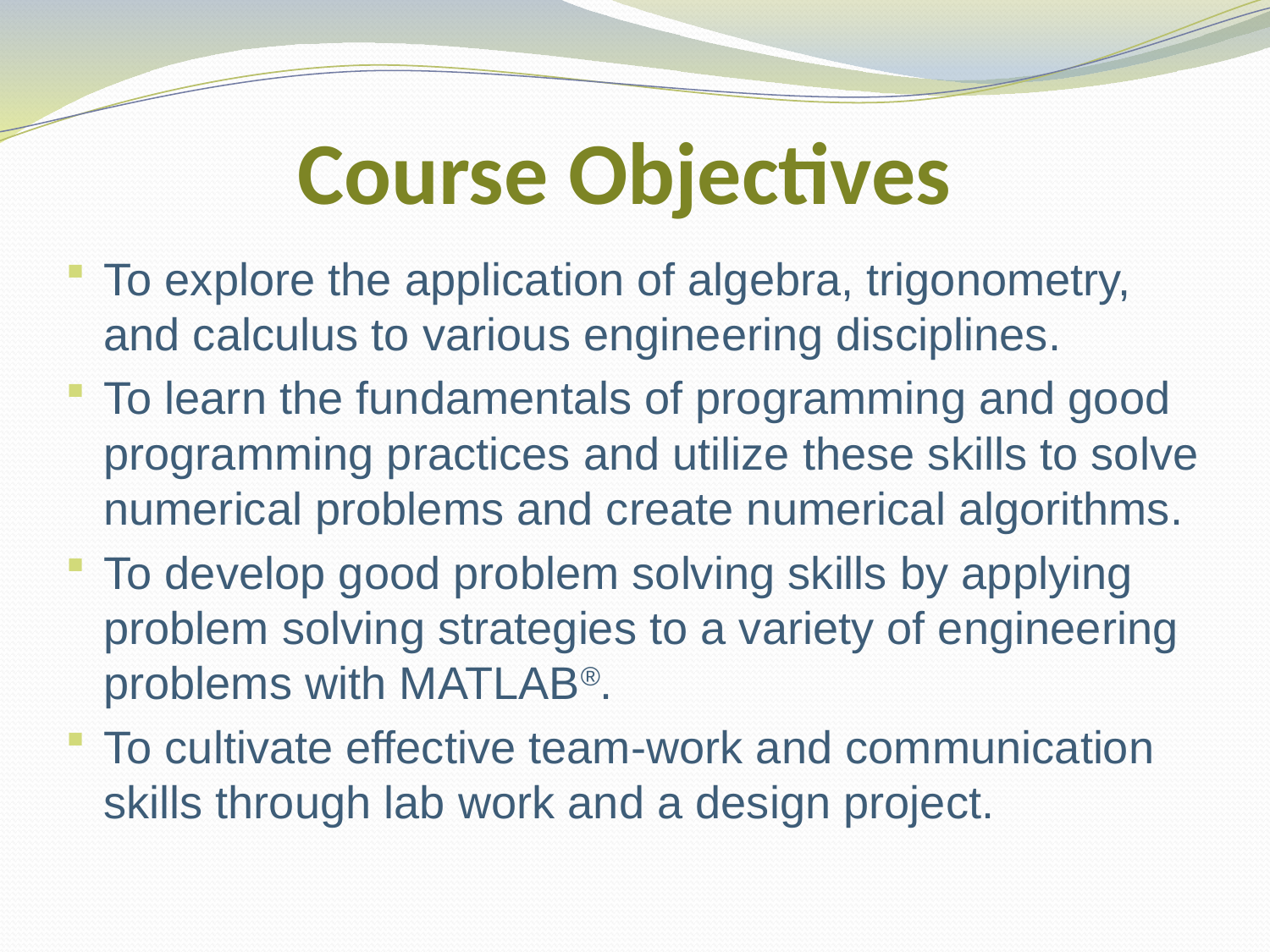

# Course Objectives
To explore the application of algebra, trigonometry, and calculus to various engineering disciplines.
To learn the fundamentals of programming and good programming practices and utilize these skills to solve numerical problems and create numerical algorithms.
To develop good problem solving skills by applying problem solving strategies to a variety of engineering problems with MATLAB®.
To cultivate effective team-work and communication skills through lab work and a design project.